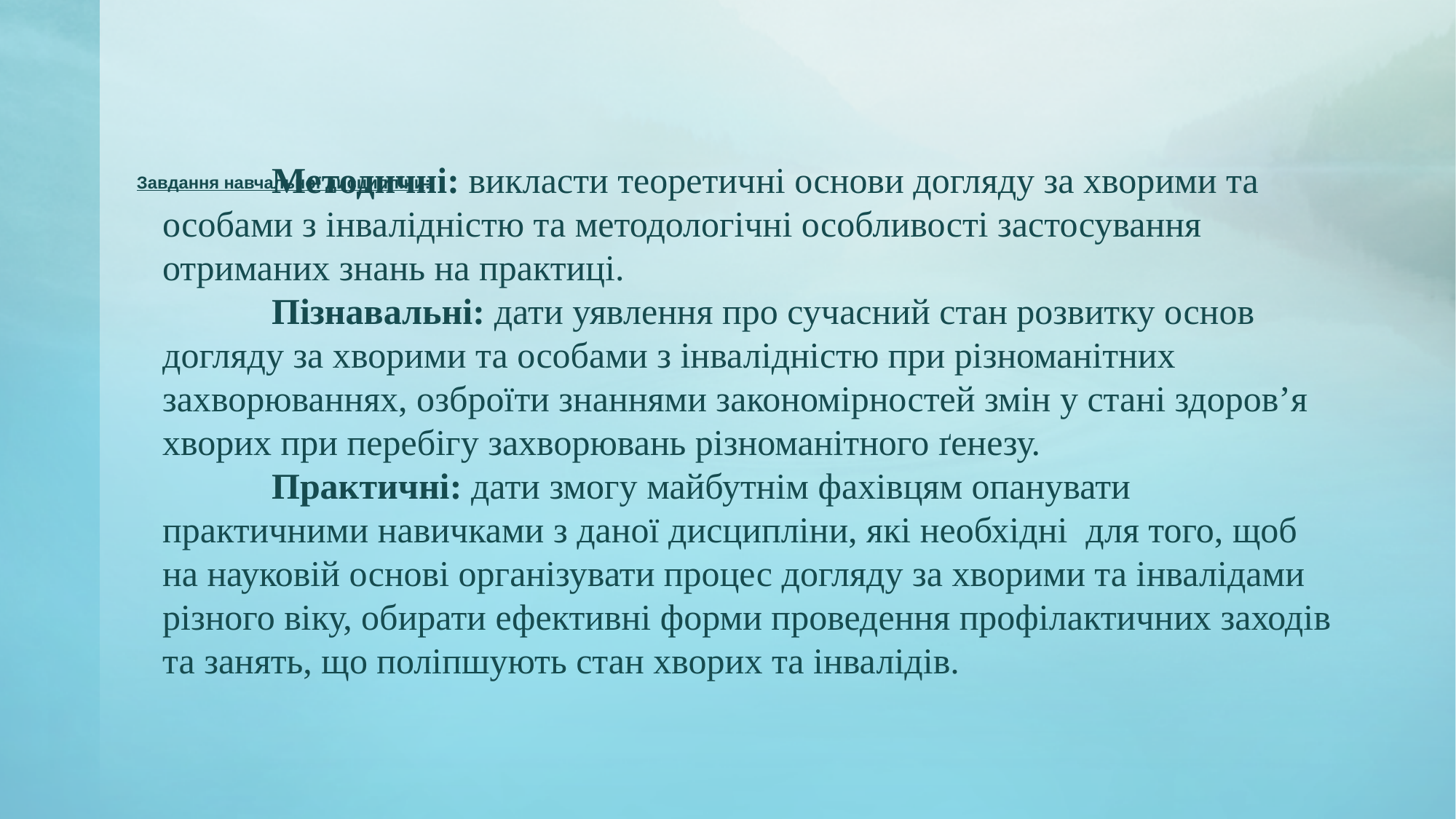

# Завдання навчальної дисципліни:
	Методичні: викласти теоретичні основи догляду за хворими та особами з інвалідністю та методологічні особливості застосування отриманих знань на практиці.
	Пізнавальні: дати уявлення про сучасний стан розвитку основ догляду за хворими та особами з інвалідністю при різноманітних захворюваннях, озброїти знаннями закономірностей змін у стані здоров’я хворих при перебігу захворювань різноманітного ґенезу.
	Практичні: дати змогу майбутнім фахівцям опанувати практичними навичками з даної дисципліни, які необхідні  для того, щоб  на науковій основі організувати процес догляду за хворими та інвалідами різного віку, обирати ефективні форми проведення профілактичних заходів та занять, що поліпшують стан хворих та інвалідів.